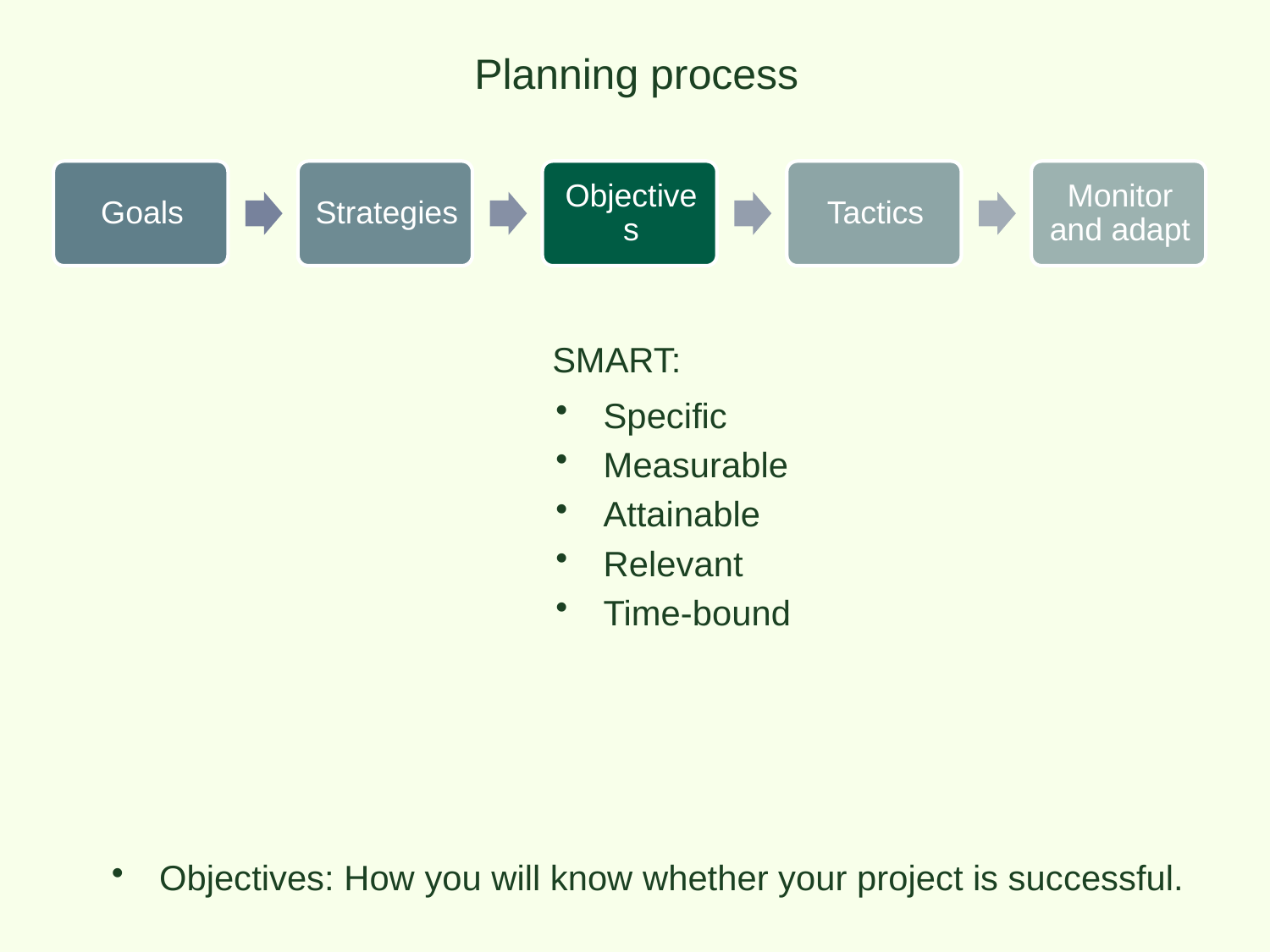

# Planning process
Goals

Strategies

Objectives

Tactics

Monitor and adapt
SMART:
Specific
Measurable
Attainable
Relevant
Time-bound
Objectives: How you will know whether your project is successful.